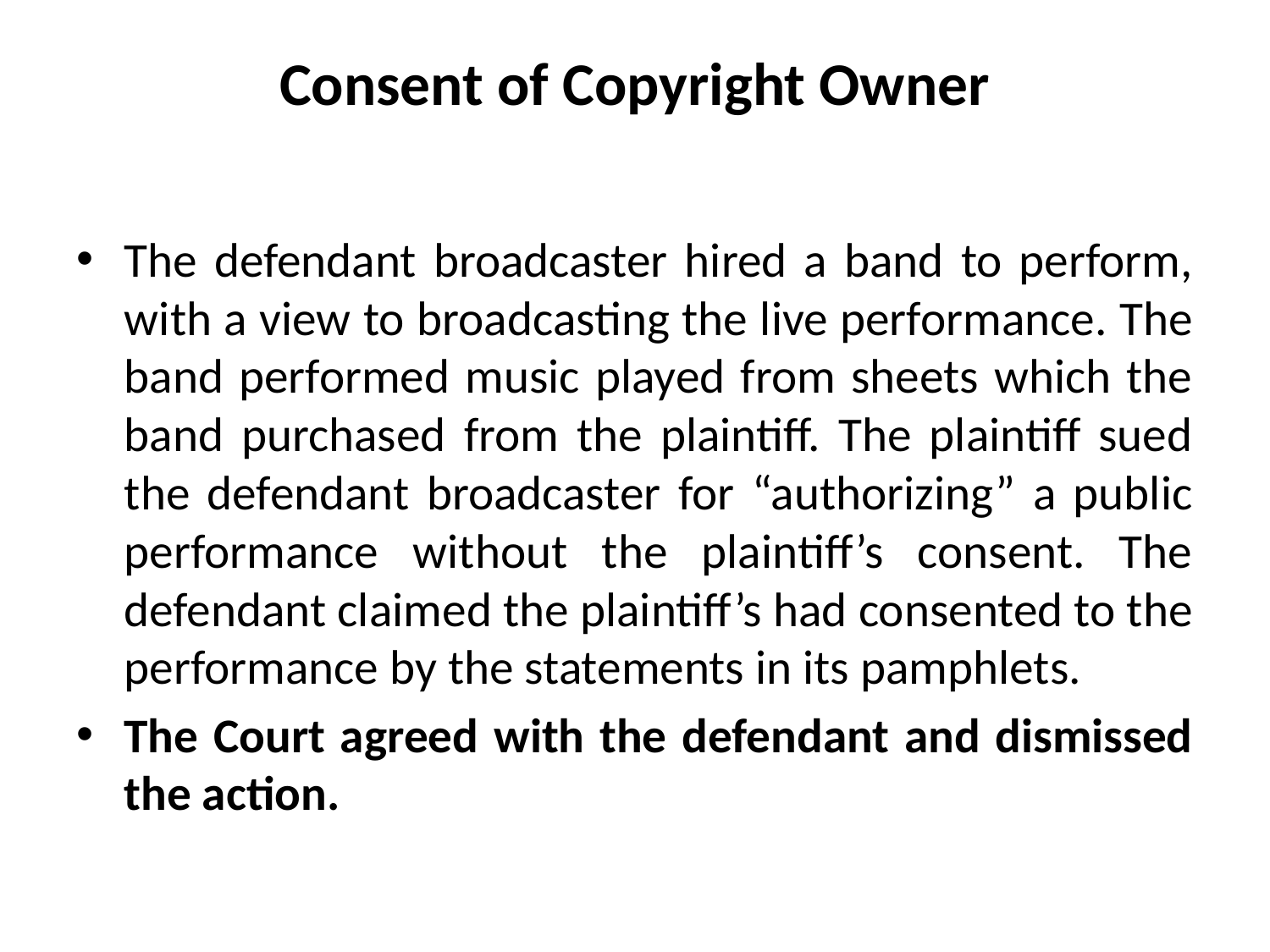

# Consent of Copyright Owner
The defendant broadcaster hired a band to perform, with a view to broadcasting the live performance. The band performed music played from sheets which the band purchased from the plaintiff. The plaintiff sued the defendant broadcaster for “authorizing” a public performance without the plaintiff’s consent. The defendant claimed the plaintiff’s had consented to the performance by the statements in its pamphlets.
The Court agreed with the defendant and dismissed the action.